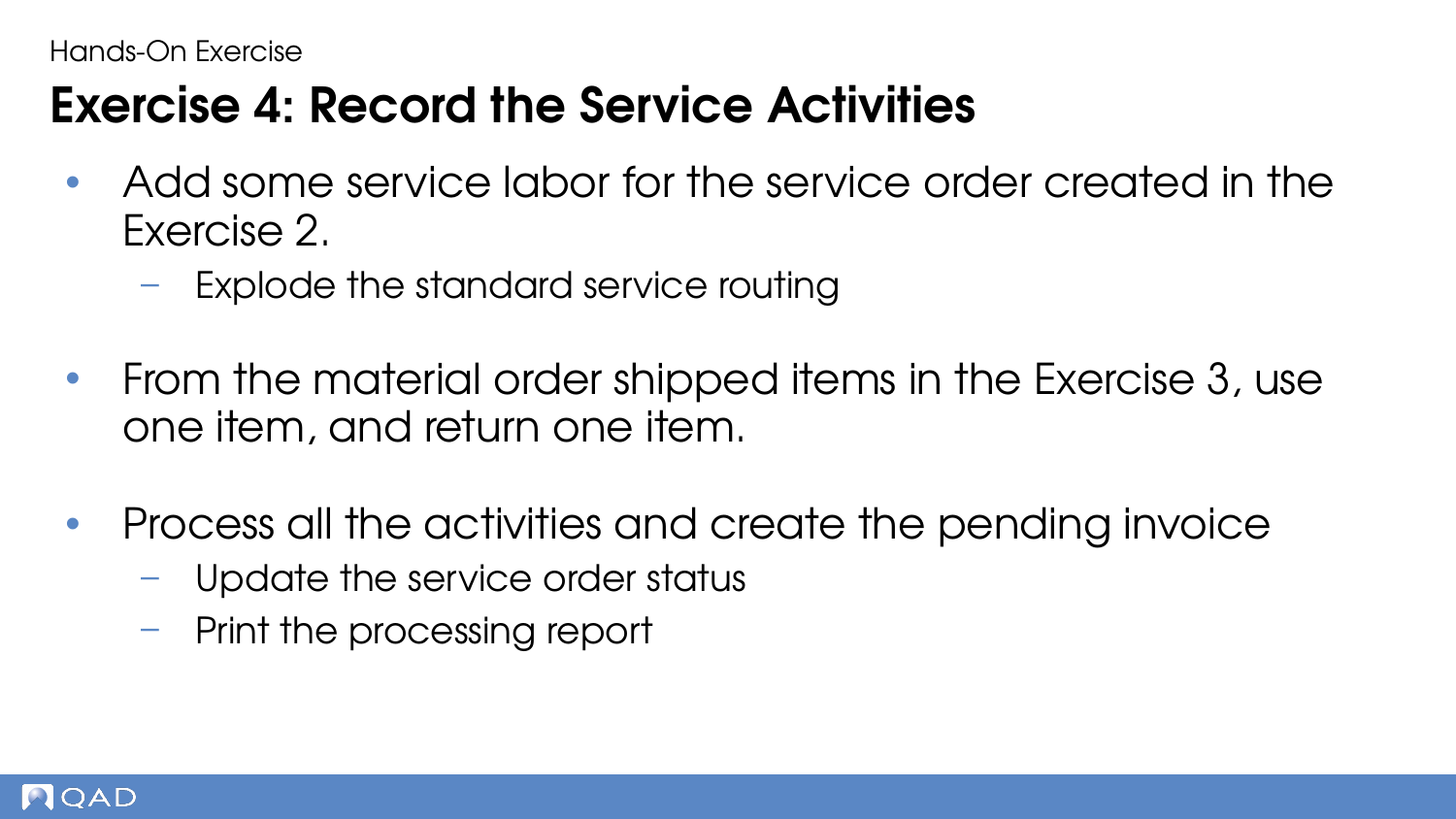

Hands-On Exercise
# Exercise 4: Record the Service Activities
Add some service labor for the service order created in the Exercise 2.
Explode the standard service routing

From the material order shipped items in the Exercise 3, use one item, and return one item.

Process all the activities and create the pending invoice
Update the service order status
Print the processing report